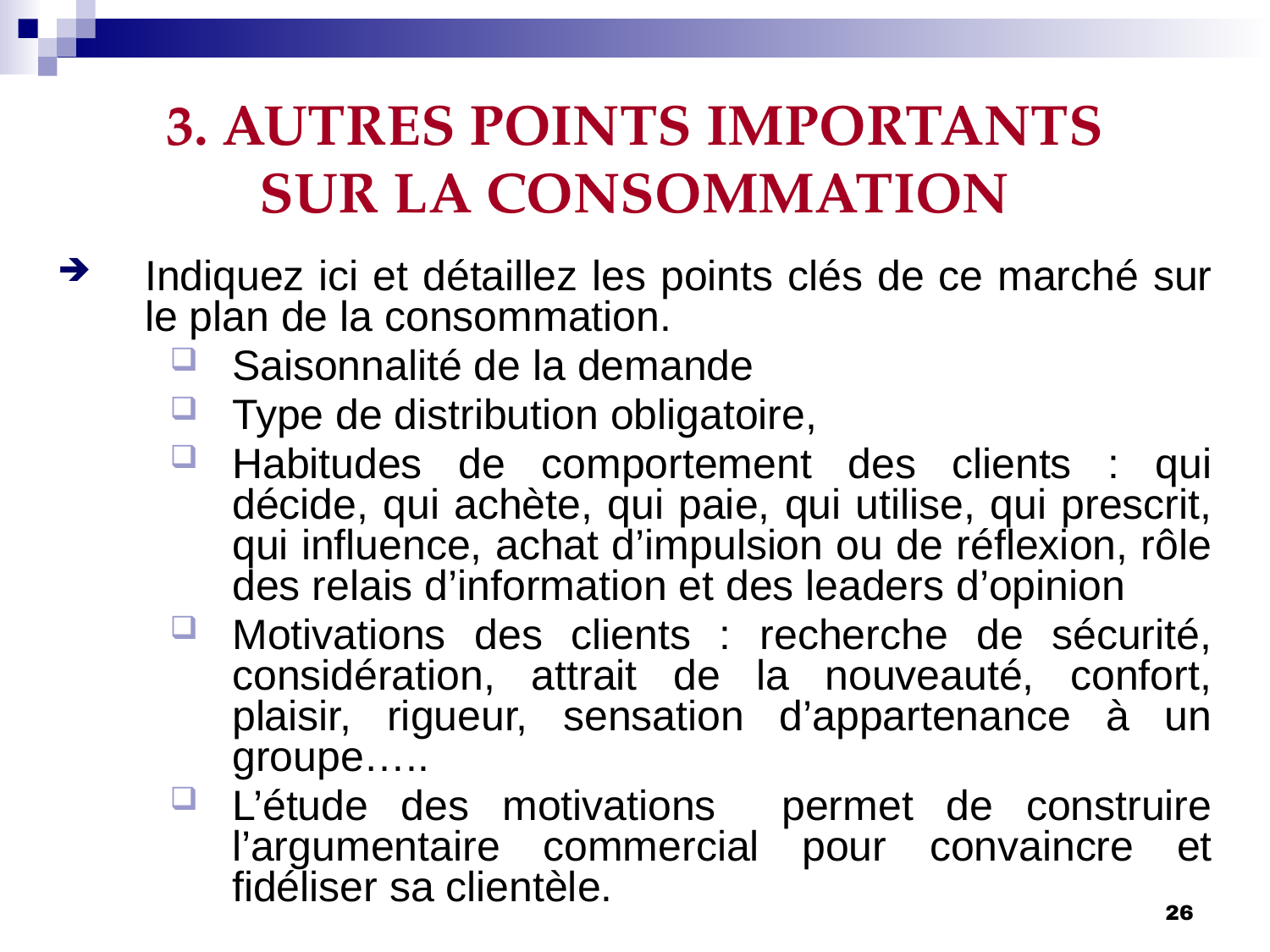

# 3. AUTRES POINTS IMPORTANTS SUR LA CONSOMMATION
Indiquez ici et détaillez les points clés de ce marché sur le plan de la consommation.
Saisonnalité de la demande
Type de distribution obligatoire,
Habitudes de comportement des clients : qui décide, qui achète, qui paie, qui utilise, qui prescrit, qui influence, achat d’impulsion ou de réflexion, rôle des relais d’information et des leaders d’opinion
Motivations des clients : recherche de sécurité, considération, attrait de la nouveauté, confort, plaisir, rigueur, sensation d’appartenance à un groupe…..
L’étude des motivations  permet de construire l’argumentaire commercial pour convaincre et fidéliser sa clientèle.
26